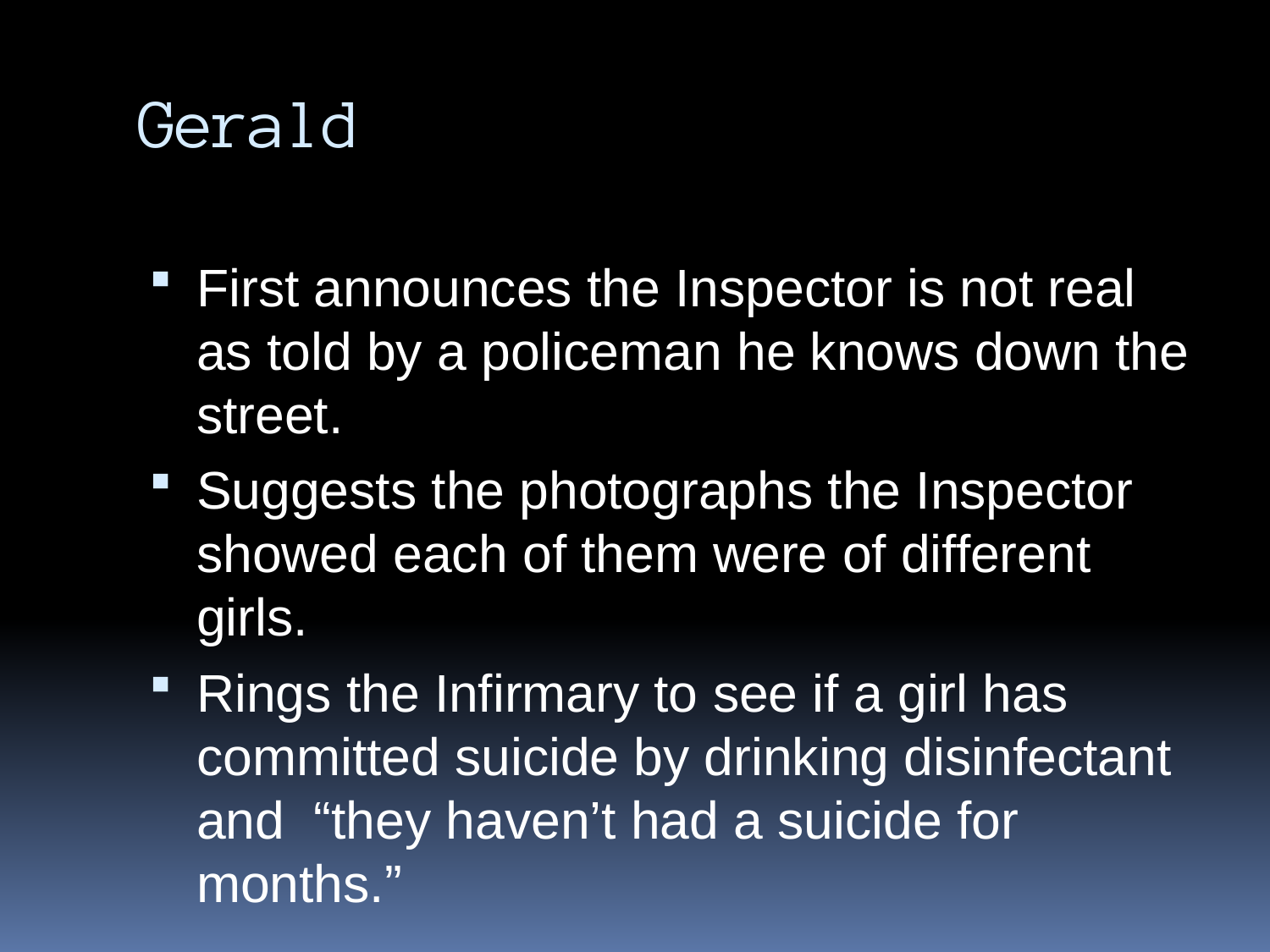

# Gerald
First announces the Inspector is not real as told by a policeman he knows down the street.
Suggests the photographs the Inspector showed each of them were of different girls.
Rings the Infirmary to see if a girl has committed suicide by drinking disinfectant and  “they haven’t had a suicide for months.”